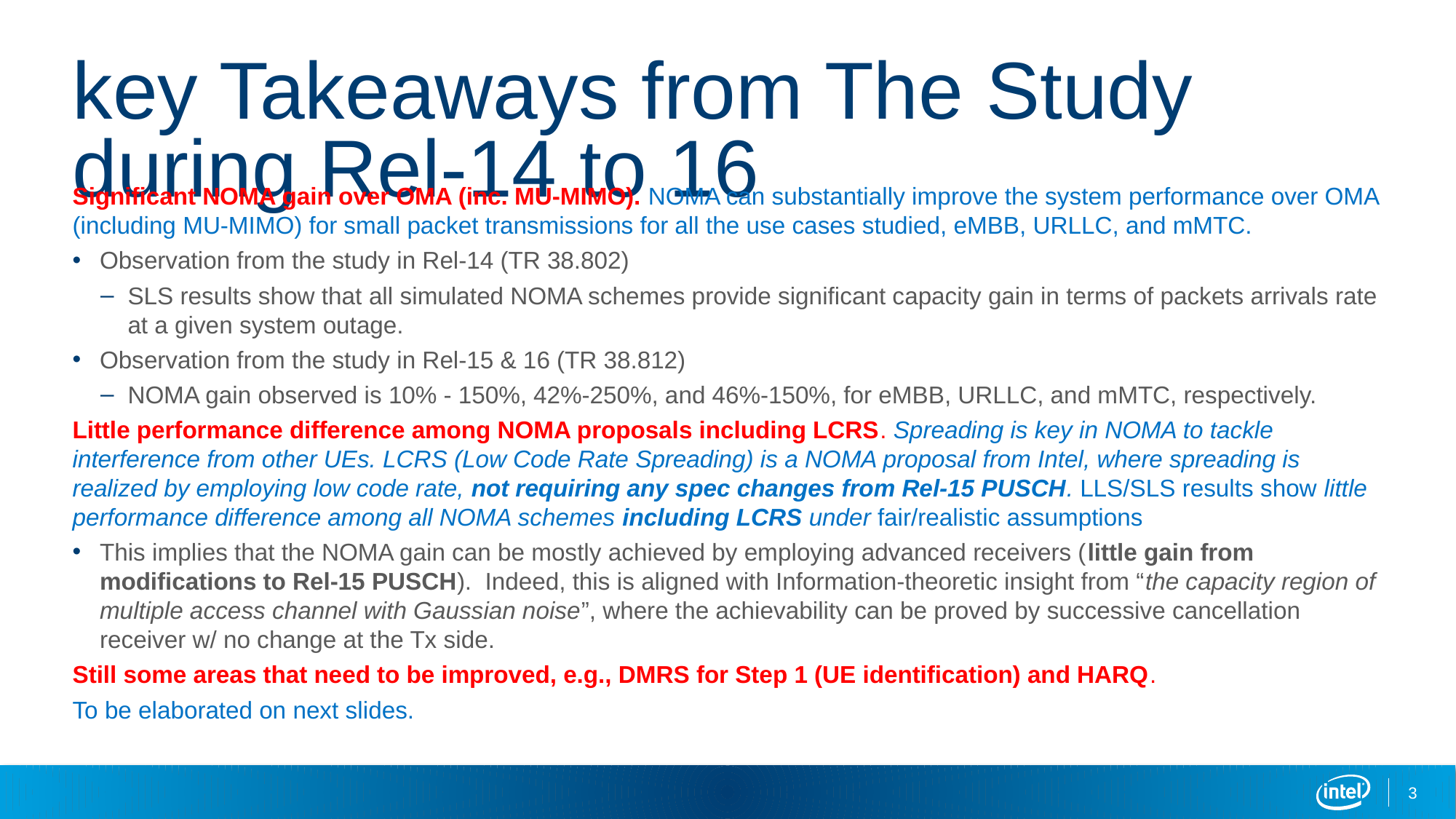

# key Takeaways from The Study during Rel-14 to 16
Significant NOMA gain over OMA (inc. MU-MIMO). NOMA can substantially improve the system performance over OMA (including MU-MIMO) for small packet transmissions for all the use cases studied, eMBB, URLLC, and mMTC.
Observation from the study in Rel-14 (TR 38.802)
SLS results show that all simulated NOMA schemes provide significant capacity gain in terms of packets arrivals rate at a given system outage.
Observation from the study in Rel-15 & 16 (TR 38.812)
NOMA gain observed is 10% - 150%, 42%-250%, and 46%-150%, for eMBB, URLLC, and mMTC, respectively.
Little performance difference among NOMA proposals including LCRS. Spreading is key in NOMA to tackle interference from other UEs. LCRS (Low Code Rate Spreading) is a NOMA proposal from Intel, where spreading is realized by employing low code rate, not requiring any spec changes from Rel-15 PUSCH. LLS/SLS results show little performance difference among all NOMA schemes including LCRS under fair/realistic assumptions
This implies that the NOMA gain can be mostly achieved by employing advanced receivers (little gain from modifications to Rel-15 PUSCH).  Indeed, this is aligned with Information-theoretic insight from “the capacity region of multiple access channel with Gaussian noise”, where the achievability can be proved by successive cancellation receiver w/ no change at the Tx side.
Still some areas that need to be improved, e.g., DMRS for Step 1 (UE identification) and HARQ.
To be elaborated on next slides.
3